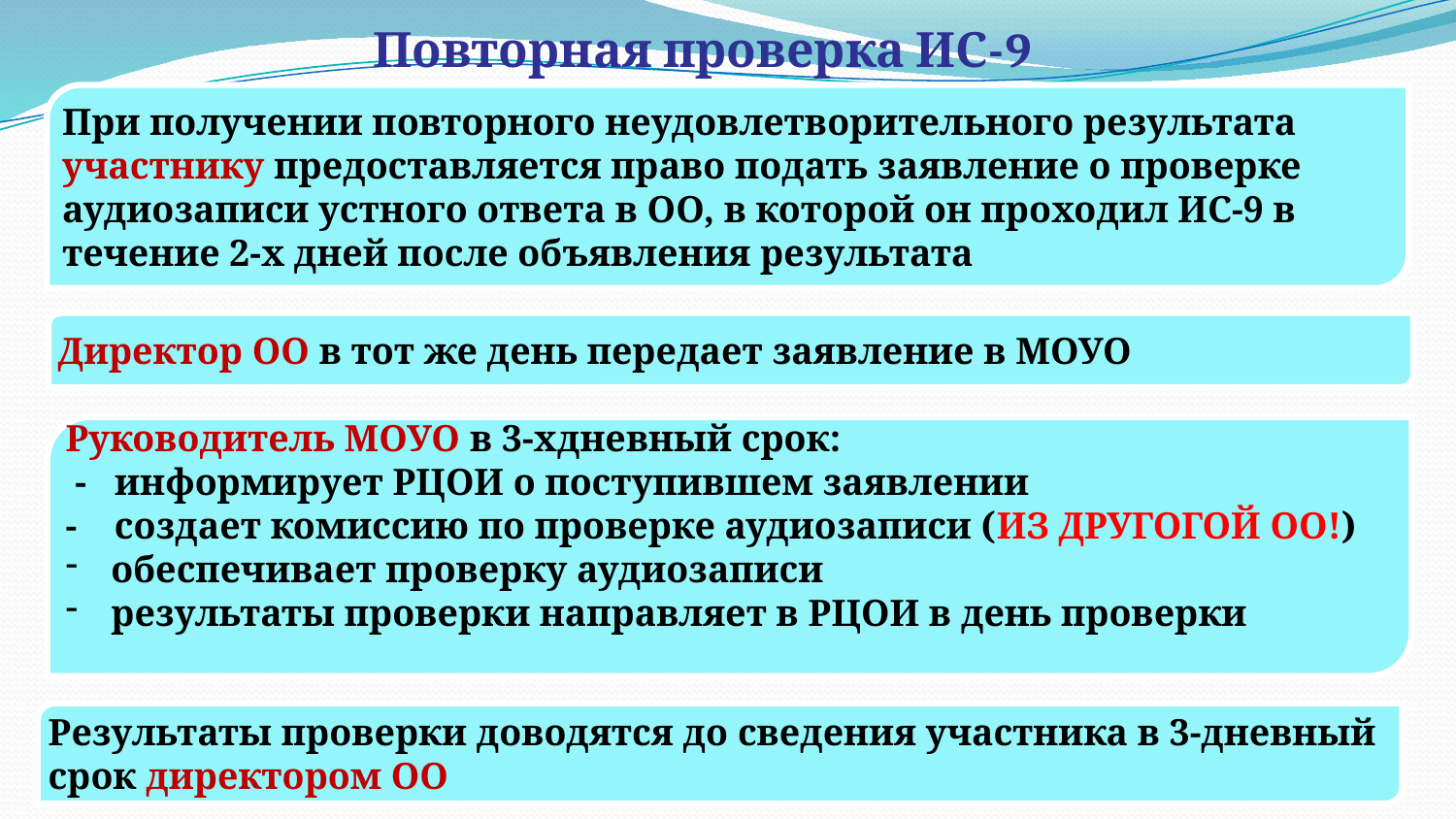

Повторная проверка ИС-9
При получении повторного неудовлетворительного результата участнику предоставляется право подать заявление о проверке аудиозаписи устного ответа в ОО, в которой он проходил ИС-9 в течение 2-х дней после объявления результата
Директор ОО в тот же день передает заявление в МОУО
Руководитель МОУО в 3-хдневный срок:
 -   информирует РЦОИ о поступившем заявлении
-    создает комиссию по проверке аудиозаписи (ИЗ ДРУГОГОЙ ОО!)
обеспечивает проверку аудиозаписи
результаты проверки направляет в РЦОИ в день проверки

Результаты проверки доводятся до сведения участника в 3-дневный срок директором ОО
11